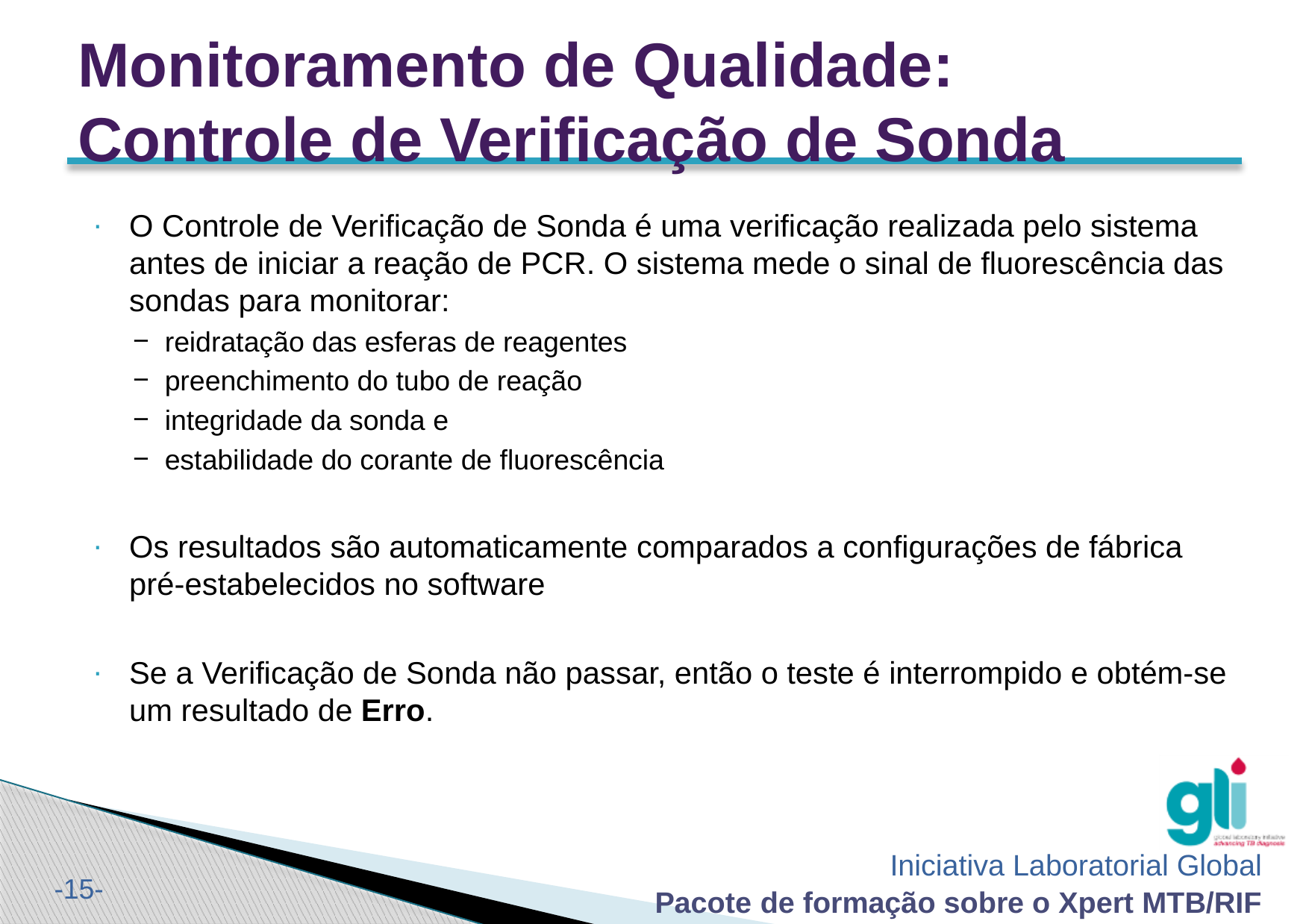

# Monitoramento de Qualidade: Controle de Verificação de Sonda
O Controle de Verificação de Sonda é uma verificação realizada pelo sistema antes de iniciar a reação de PCR. O sistema mede o sinal de fluorescência das sondas para monitorar:
reidratação das esferas de reagentes
preenchimento do tubo de reação
integridade da sonda e
estabilidade do corante de fluorescência

Os resultados são automaticamente comparados a configurações de fábrica pré-estabelecidos no software

Se a Verificação de Sonda não passar, então o teste é interrompido e obtém-se um resultado de Erro.